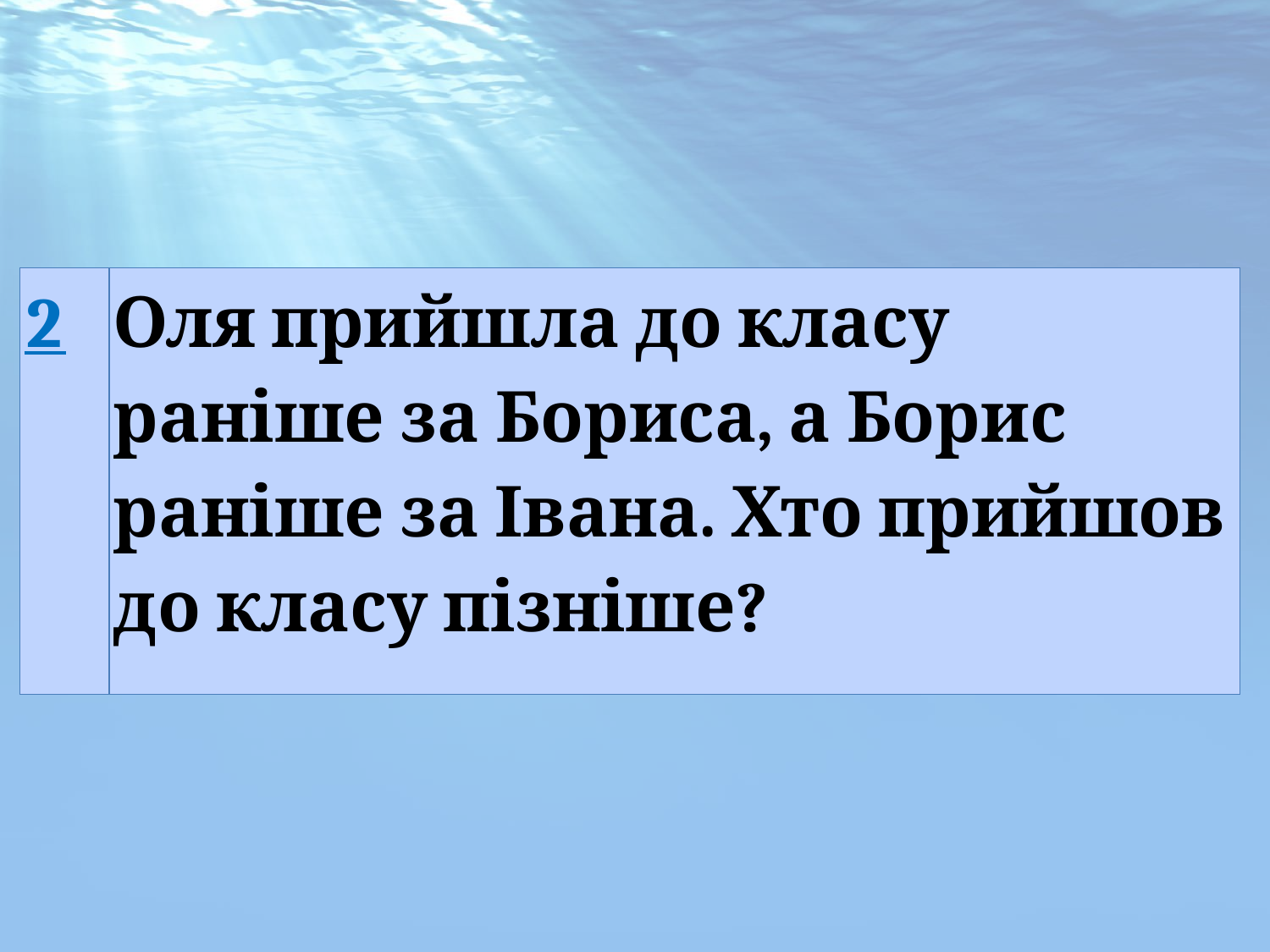

| 2 | Оля прийшла до класу раніше за Бориса, а Борис раніше за Івана. Хто прийшов до класу пізніше? |
| --- | --- |